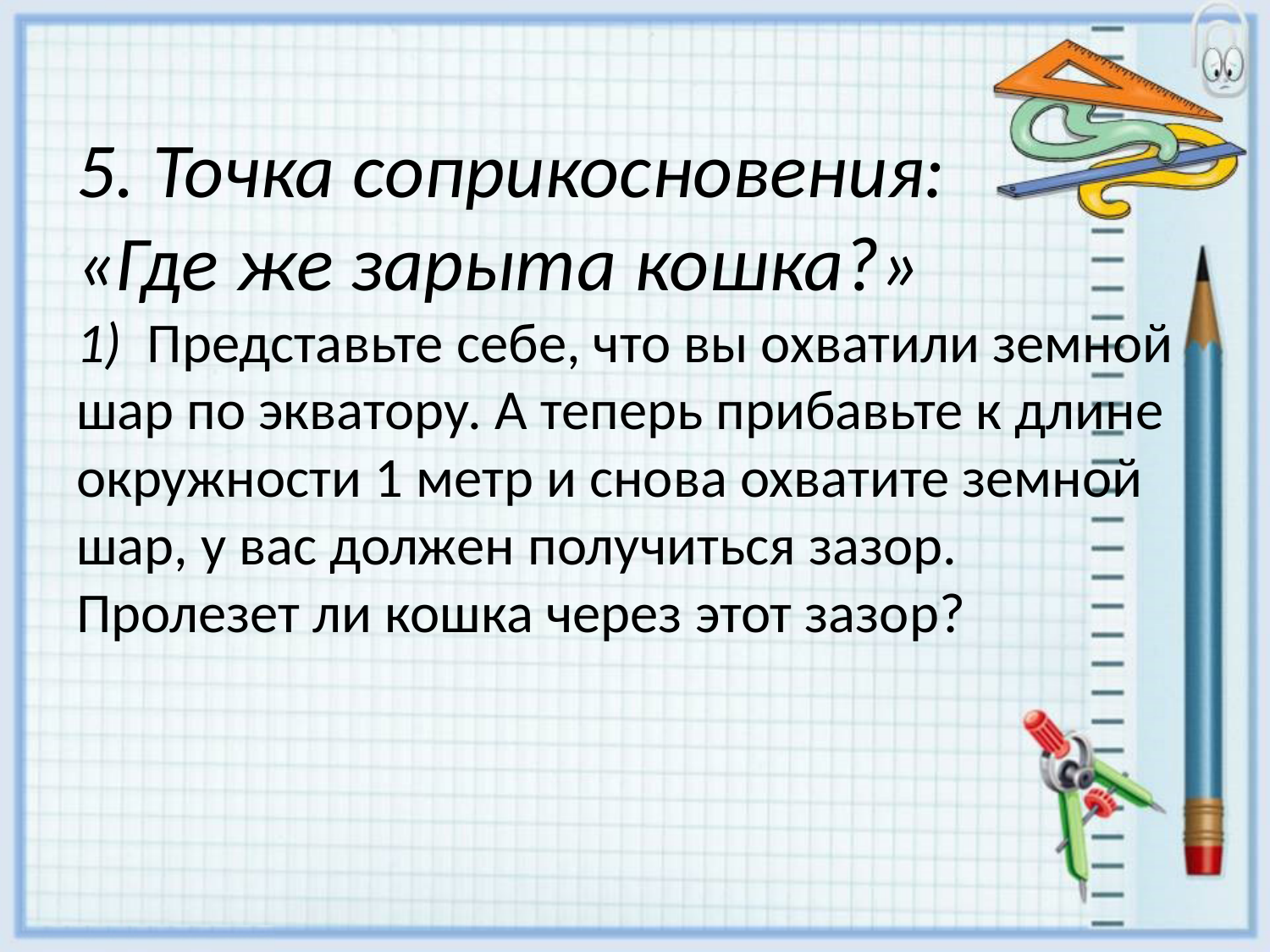

# 5. Точка соприкосновения: «Где же зарыта кошка?» 1)  Представьте себе, что вы охватили земной шар по экватору. А теперь прибавьте к длине окружности 1 метр и снова охватите земной шар, у вас должен получиться зазор. Пролезет ли кошка через этот зазор?